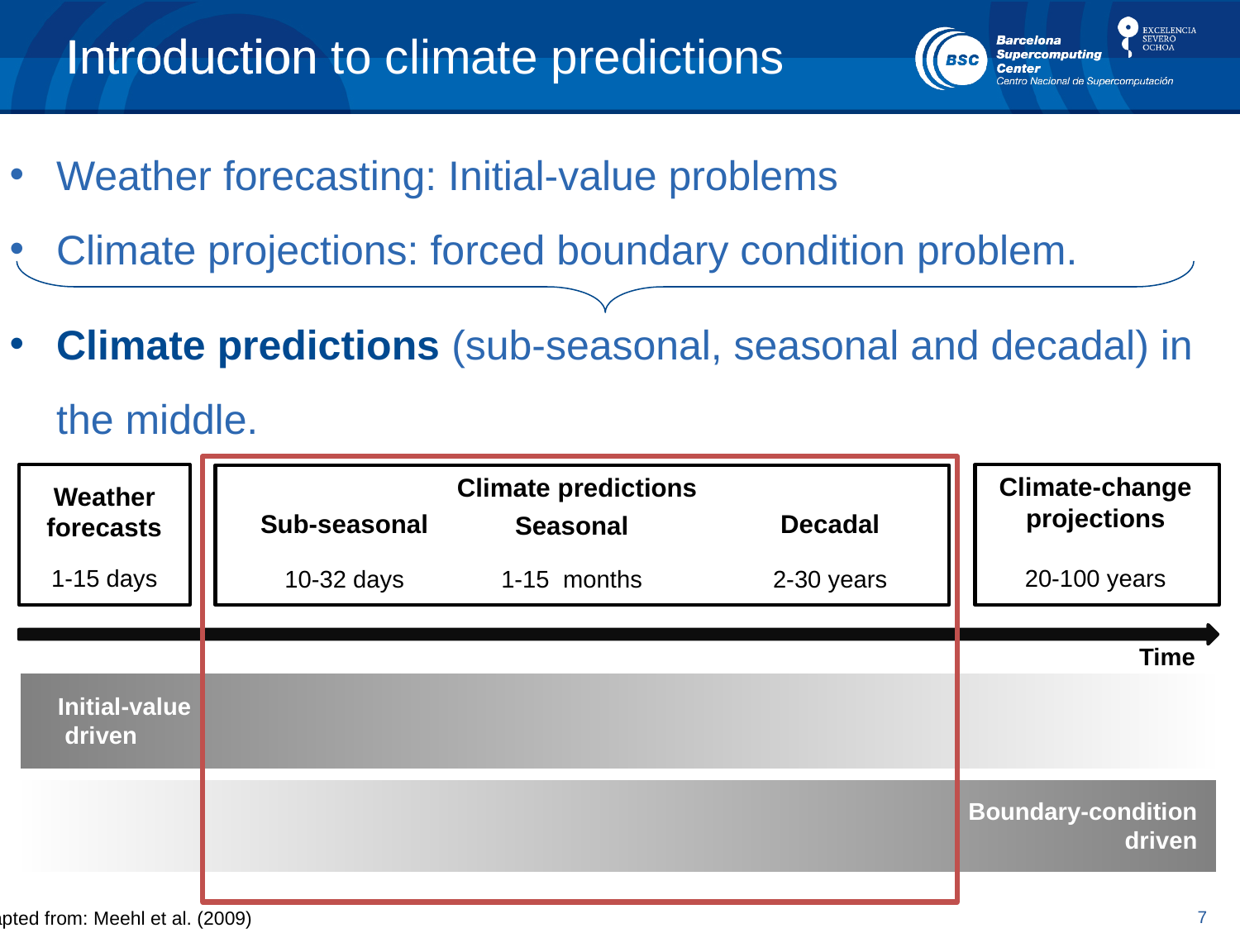

Introduction to climate predictions
# Introduction
Weather forecasting: Initial-value problems
Climate projections: forced boundary condition problem.
Climate predictions (sub-seasonal, seasonal and decadal) in the middle.

Climate-change projections

Climate predictions

Weather forecasts
Sub-seasonal
Decadal
Seasonal
20-100 years
1-15 days
2-30 years
10-32 days
1-15  months

Time

Initial-value
 driven

Boundary-condition
 driven
Adapted from: Meehl et al. (2009)